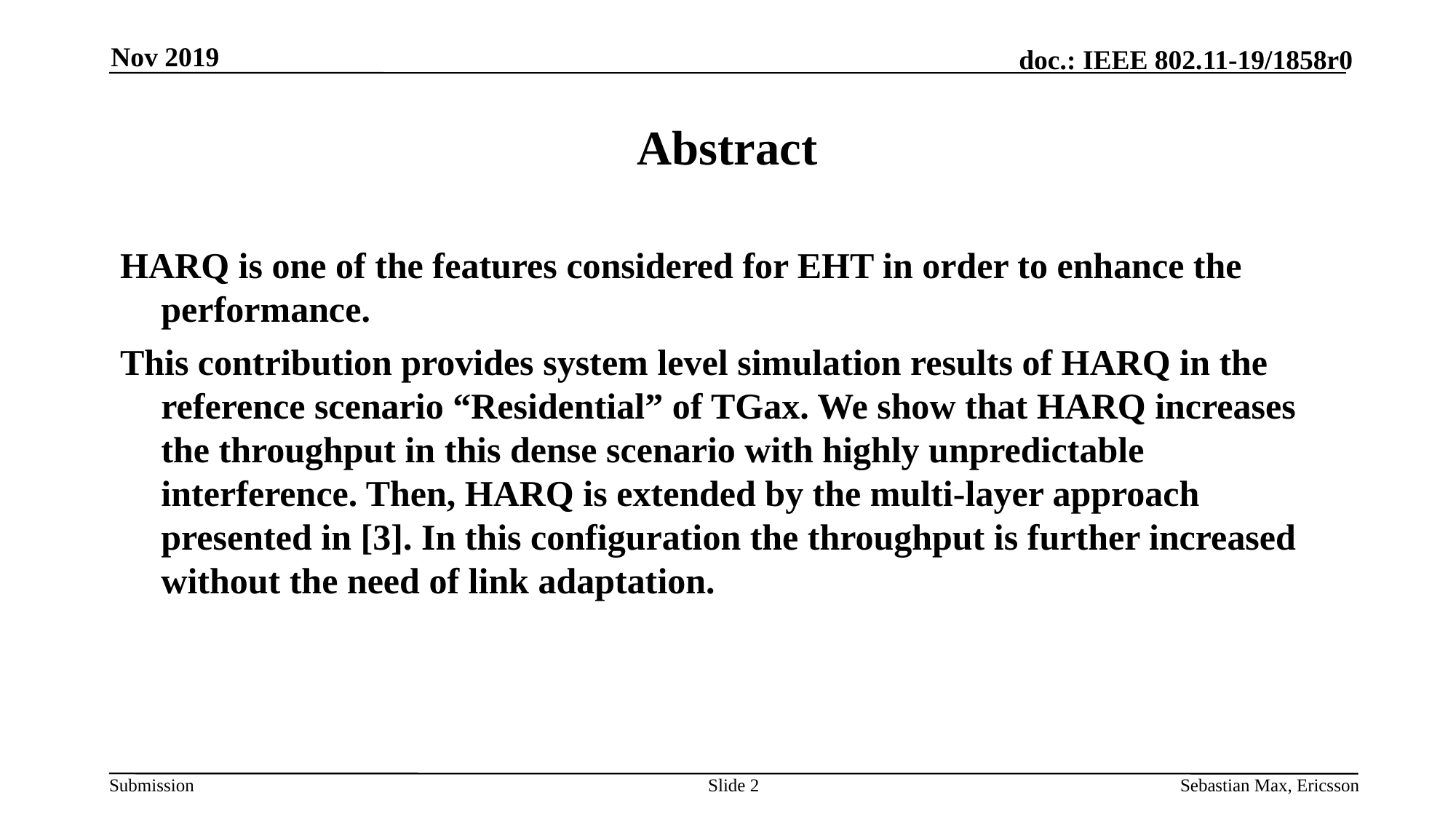

Nov 2019
# Abstract
HARQ is one of the features considered for EHT in order to enhance the performance.
This contribution provides system level simulation results of HARQ in the reference scenario “Residential” of TGax. We show that HARQ increases the throughput in this dense scenario with highly unpredictable interference. Then, HARQ is extended by the multi-layer approach presented in [3]. In this configuration the throughput is further increased without the need of link adaptation.
Slide 2
Sebastian Max, Ericsson